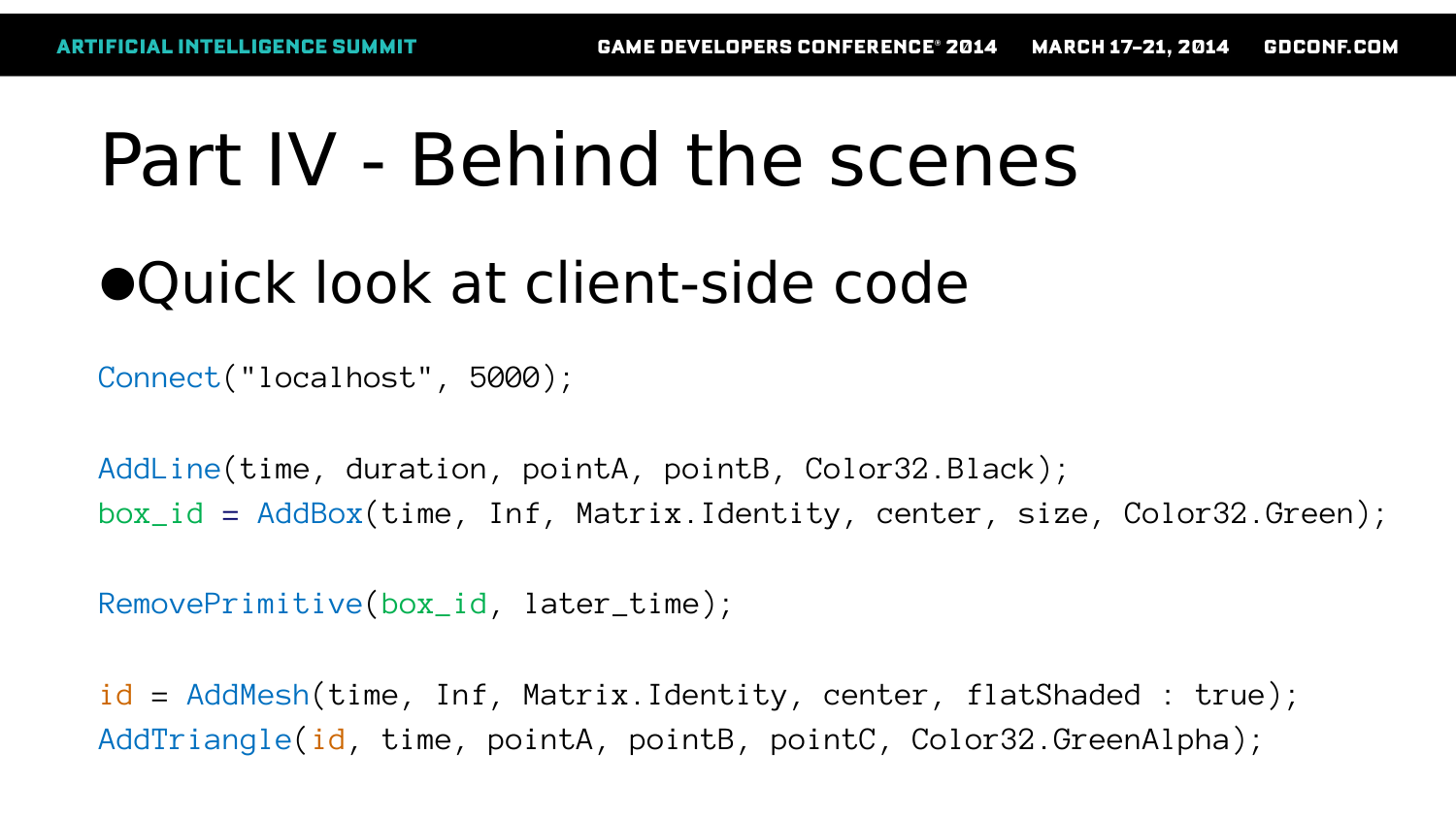

# Part IV - Behind the scenes
Quick look at client-side code
Connect("localhost", 5000);

AddLine(time, duration, pointA, pointB, Color32.Black);
box_id = AddBox(time, Inf, Matrix.Identity, center, size, Color32.Green);

RemovePrimitive(box_id, later_time);

id = AddMesh(time, Inf, Matrix.Identity, center, flatShaded : true);
AddTriangle(id, time, pointA, pointB, pointC, Color32.GreenAlpha);